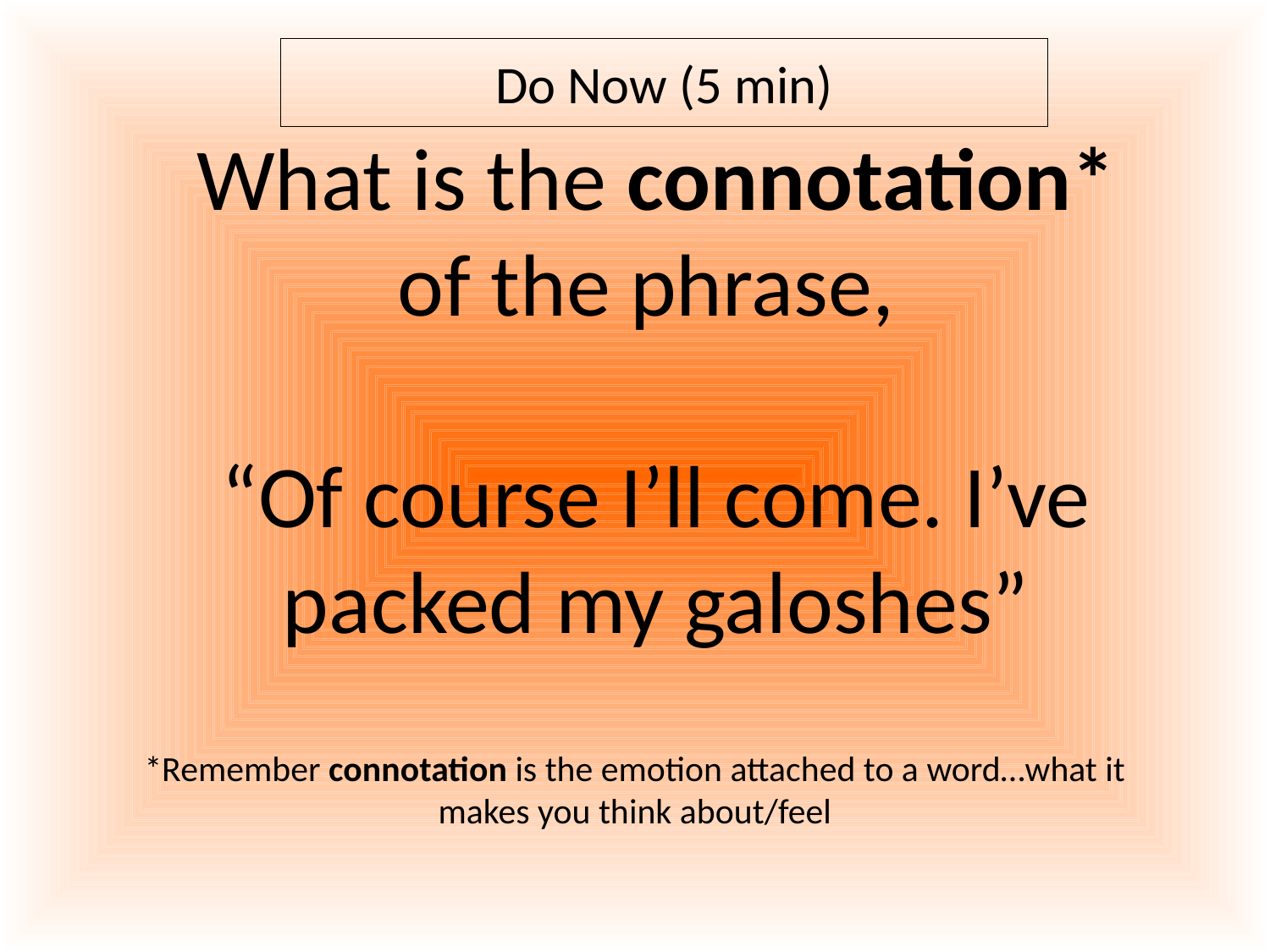

Do Now (5 min)
What is the connotation* of the phrase,

“Of course I’ll come. I’ve packed my galoshes”
*Remember connotation is the emotion attached to a word…what it makes you think about/feel